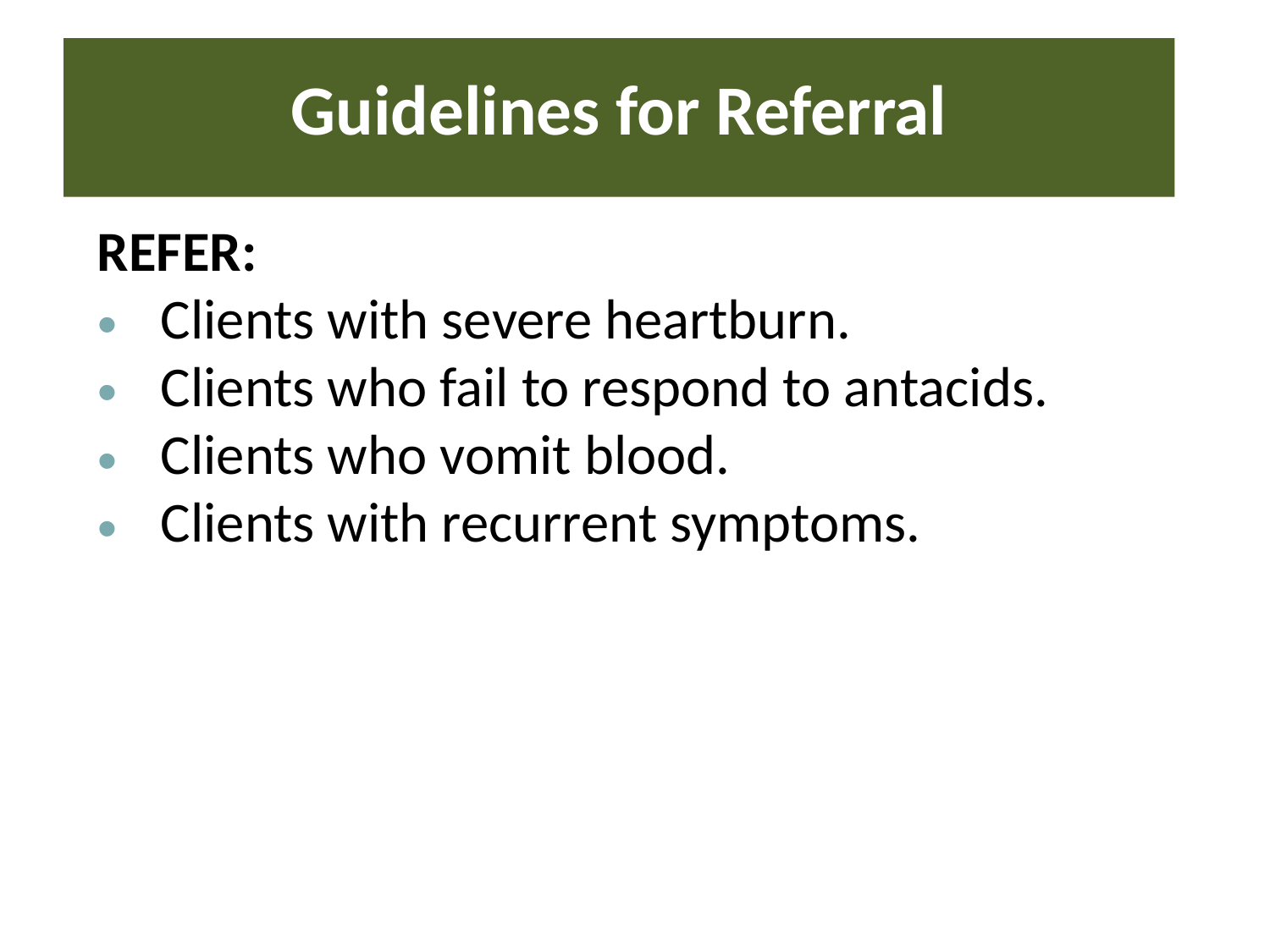

# Guidelines for Referral
REFER:
Clients with severe heartburn.
Clients who fail to respond to antacids.
Clients who vomit blood.
Clients with recurrent symptoms.